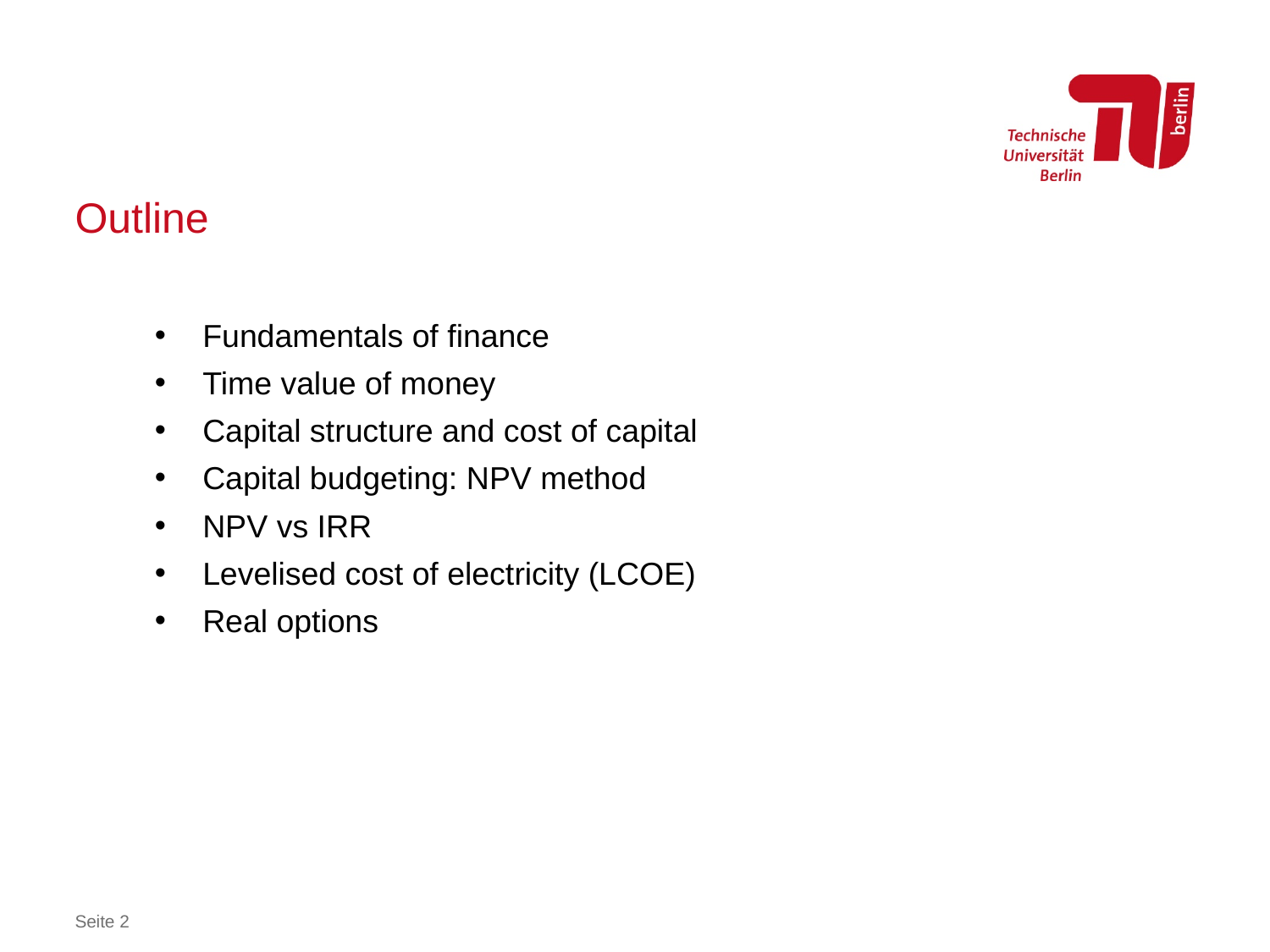

# Outline

Fundamentals of finance
Time value of money
Capital structure and cost of capital
Capital budgeting: NPV method
NPV vs IRR
Levelised cost of electricity (LCOE)
Real options

Seite 2